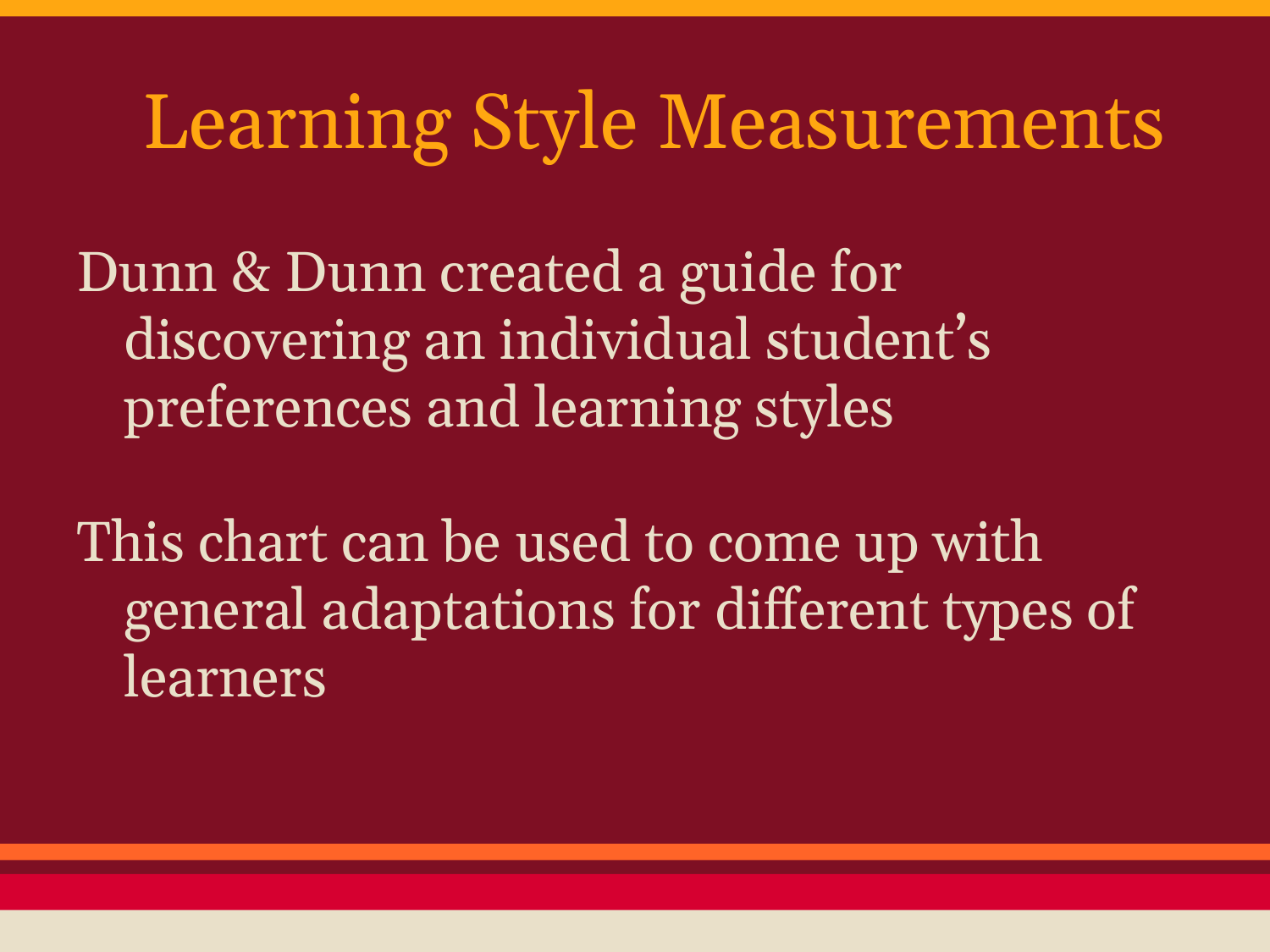

# Learning Style Measurements
Dunn & Dunn created a guide for discovering an individual student’s preferences and learning styles

This chart can be used to come up with general adaptations for different types of learners